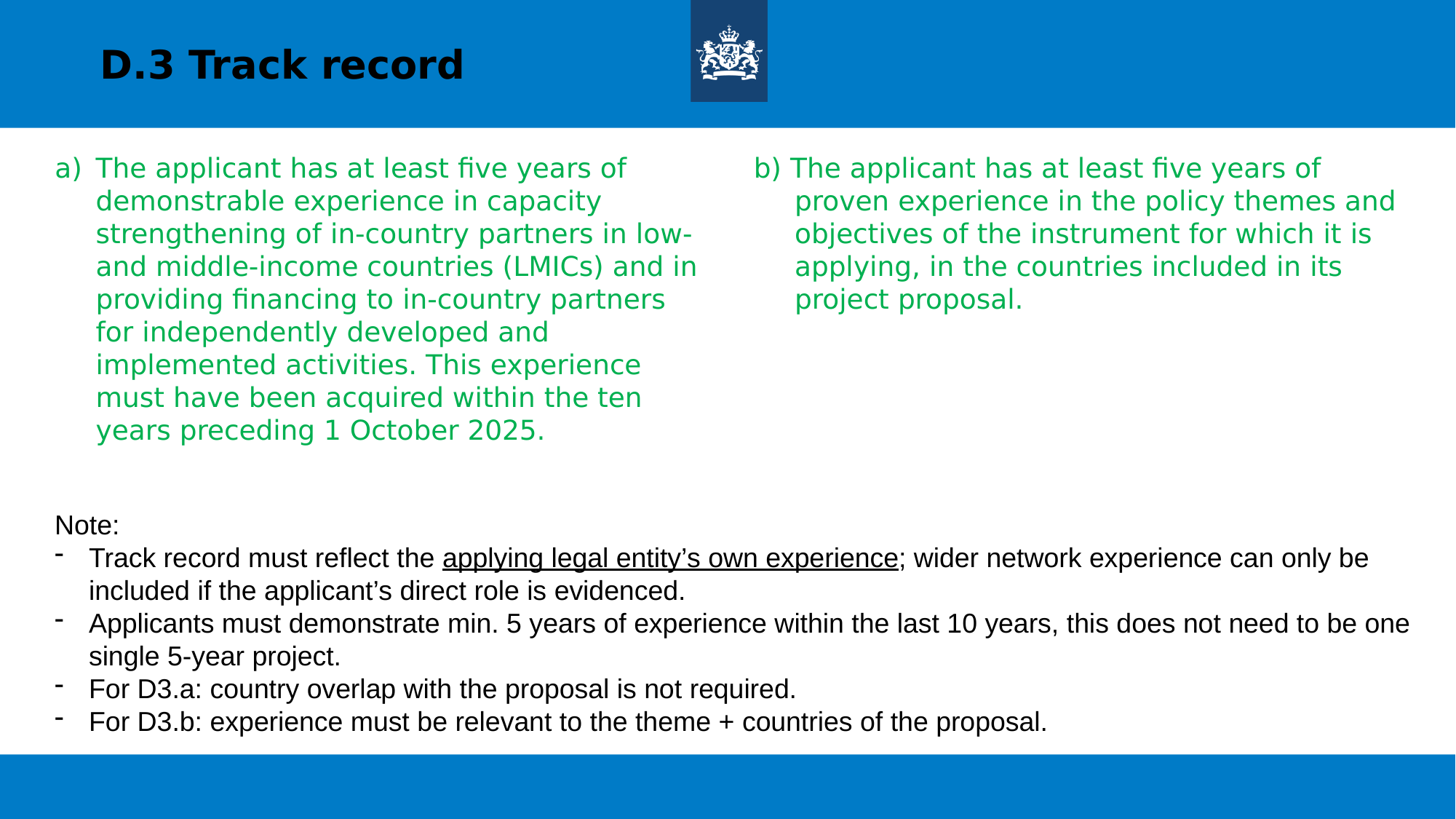

# D.3 Track record
The applicant has at least five years of demonstrable experience in capacity strengthening of in-country partners in low- and middle-income countries (LMICs) and in providing financing to in-country partners for independently developed and implemented activities. This experience must have been acquired within the ten years preceding 1 October 2025.

b) The applicant has at least five years of proven experience in the policy themes and objectives of the instrument for which it is applying, in the countries included in its project proposal.

Note:
Track record must reflect the applying legal entity’s own experience; wider network experience can only be included if the applicant’s direct role is evidenced.
Applicants must demonstrate min. 5 years of experience within the last 10 years, this does not need to be one single 5-year project.
For D3.a: country overlap with the proposal is not required.
For D3.b: experience must be relevant to the theme + countries of the proposal.